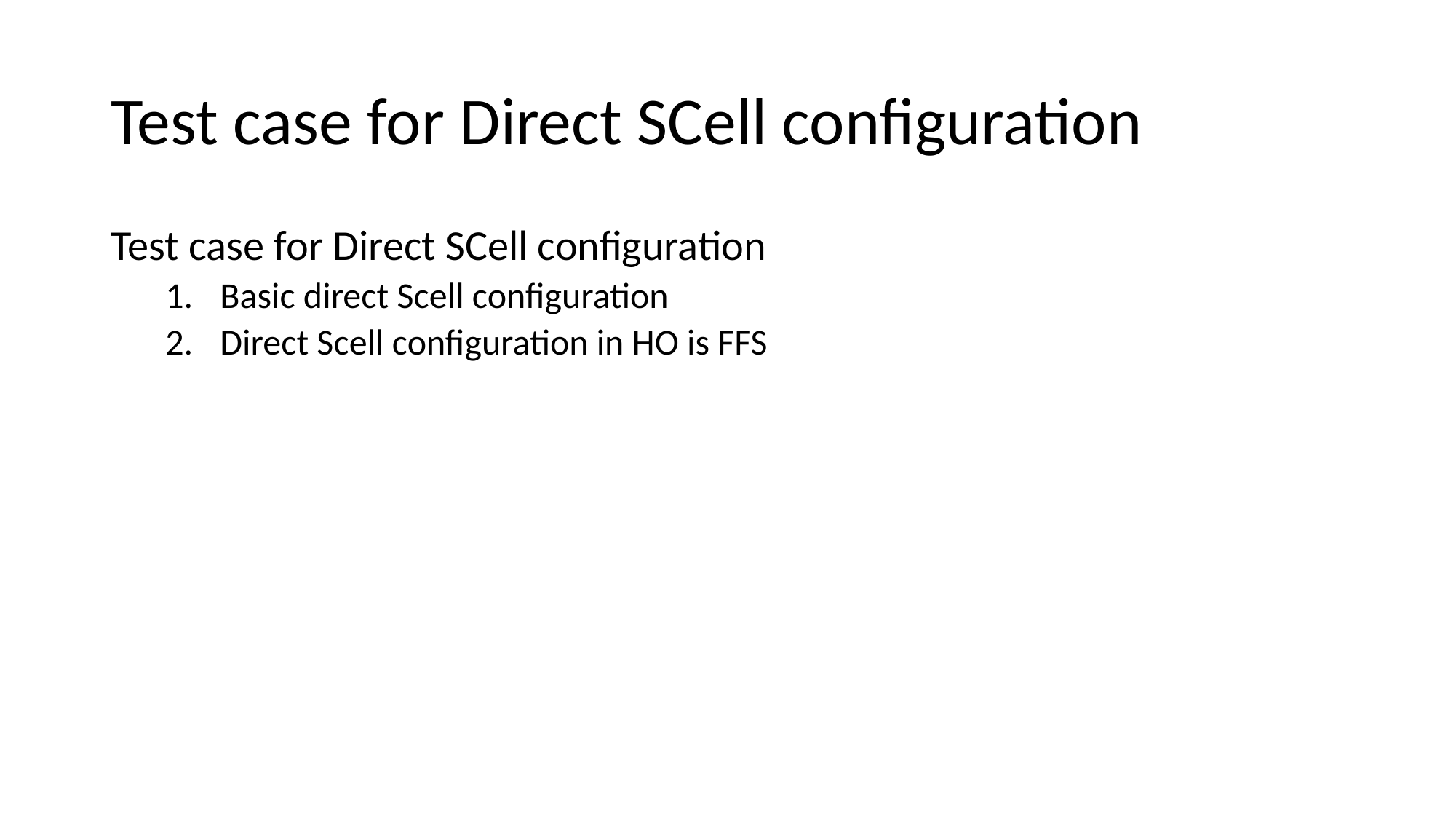

# Test case for Direct SCell configuration
Test case for Direct SCell configuration
Basic direct Scell configuration
Direct Scell configuration in HO is FFS